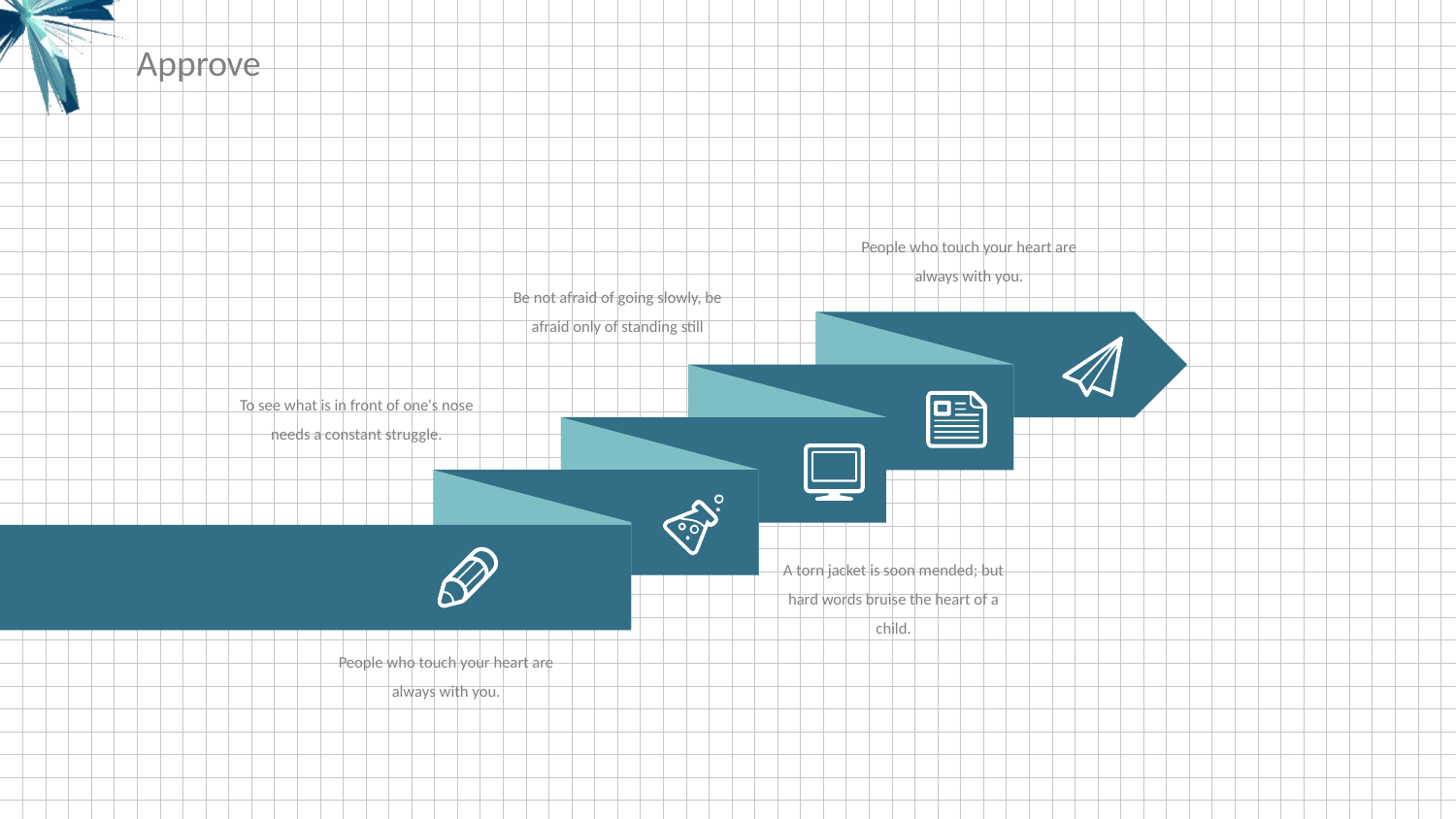

Approve
People who touch your heart are always with you.
Be not afraid of going slowly, be afraid only of standing still

To see what is in front of one's nose needs a constant struggle.

A torn jacket is soon mended; but hard words bruise the heart of a child.
People who touch your heart are always with you.